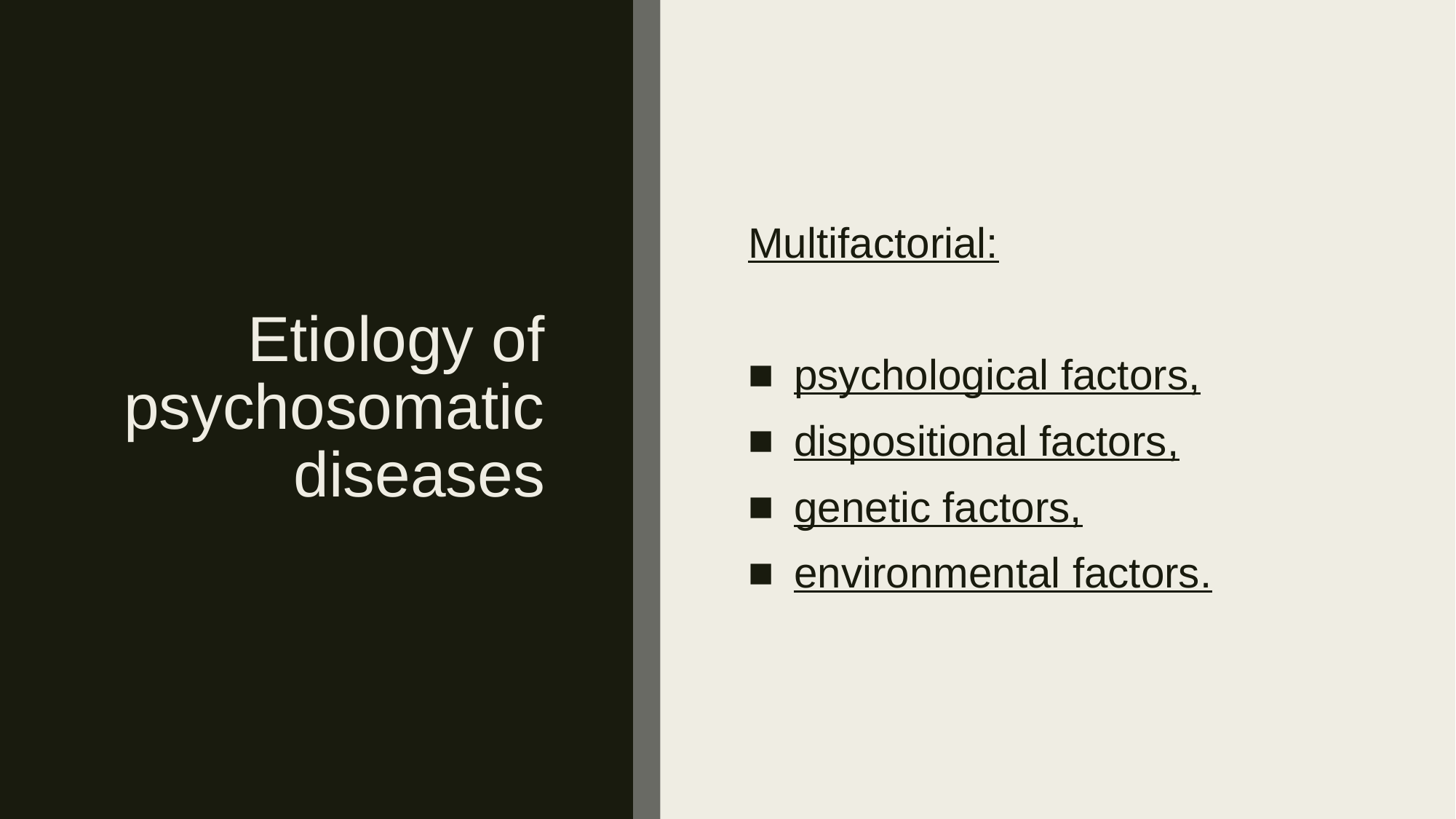

# Etiology of psychosomatic diseases
Multifactorial:

psychological factors,
dispositional factors,
genetic factors,
environmental factors.